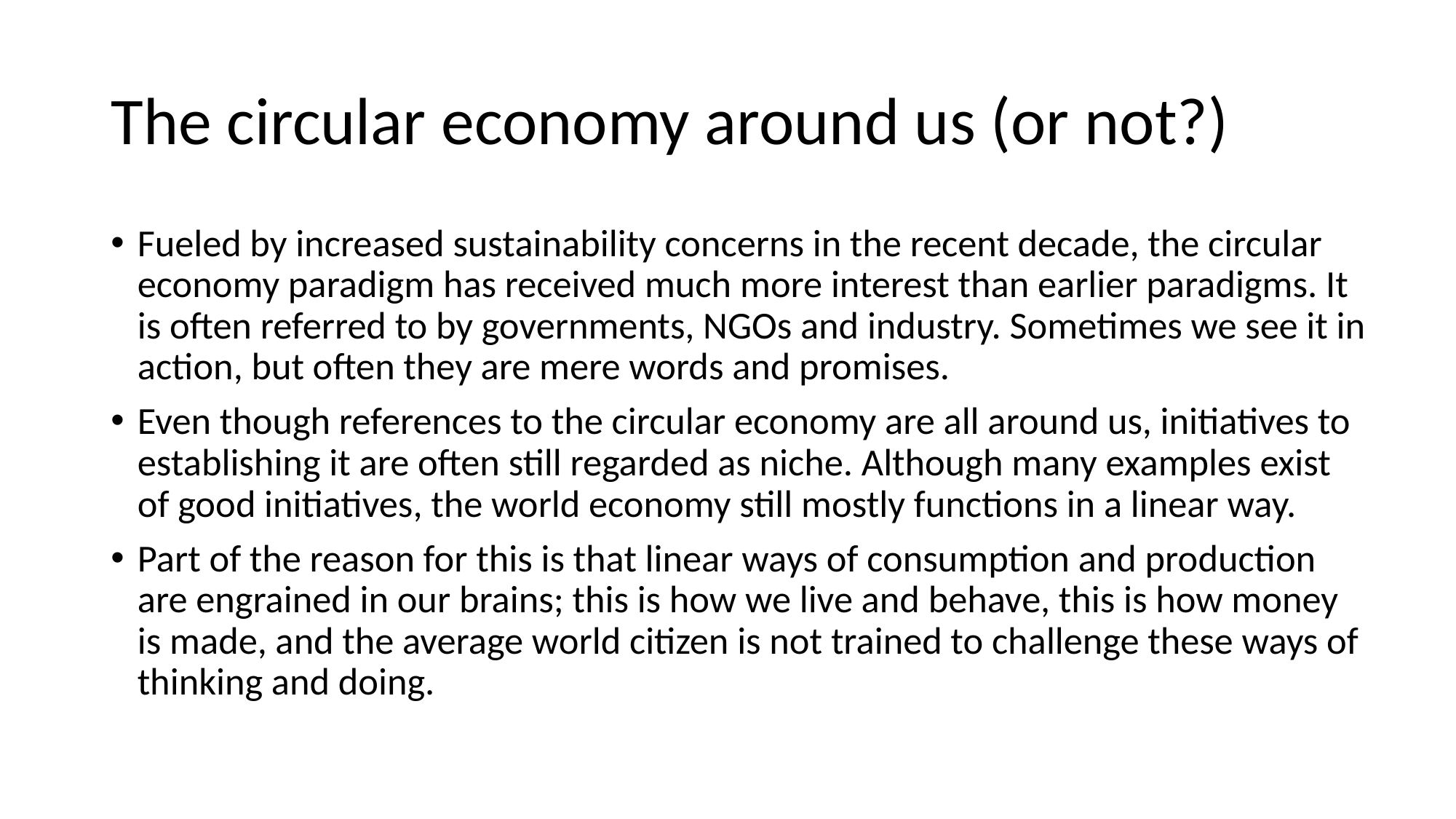

# The circular economy around us (or not?)
Fueled by increased sustainability concerns in the recent decade, the circular economy paradigm has received much more interest than earlier paradigms. It is often referred to by governments, NGOs and industry. Sometimes we see it in action, but often they are mere words and promises.
Even though references to the circular economy are all around us, initiatives to establishing it are often still regarded as niche. Although many examples exist of good initiatives, the world economy still mostly functions in a linear way.
Part of the reason for this is that linear ways of consumption and production are engrained in our brains; this is how we live and behave, this is how money is made, and the average world citizen is not trained to challenge these ways of thinking and doing.